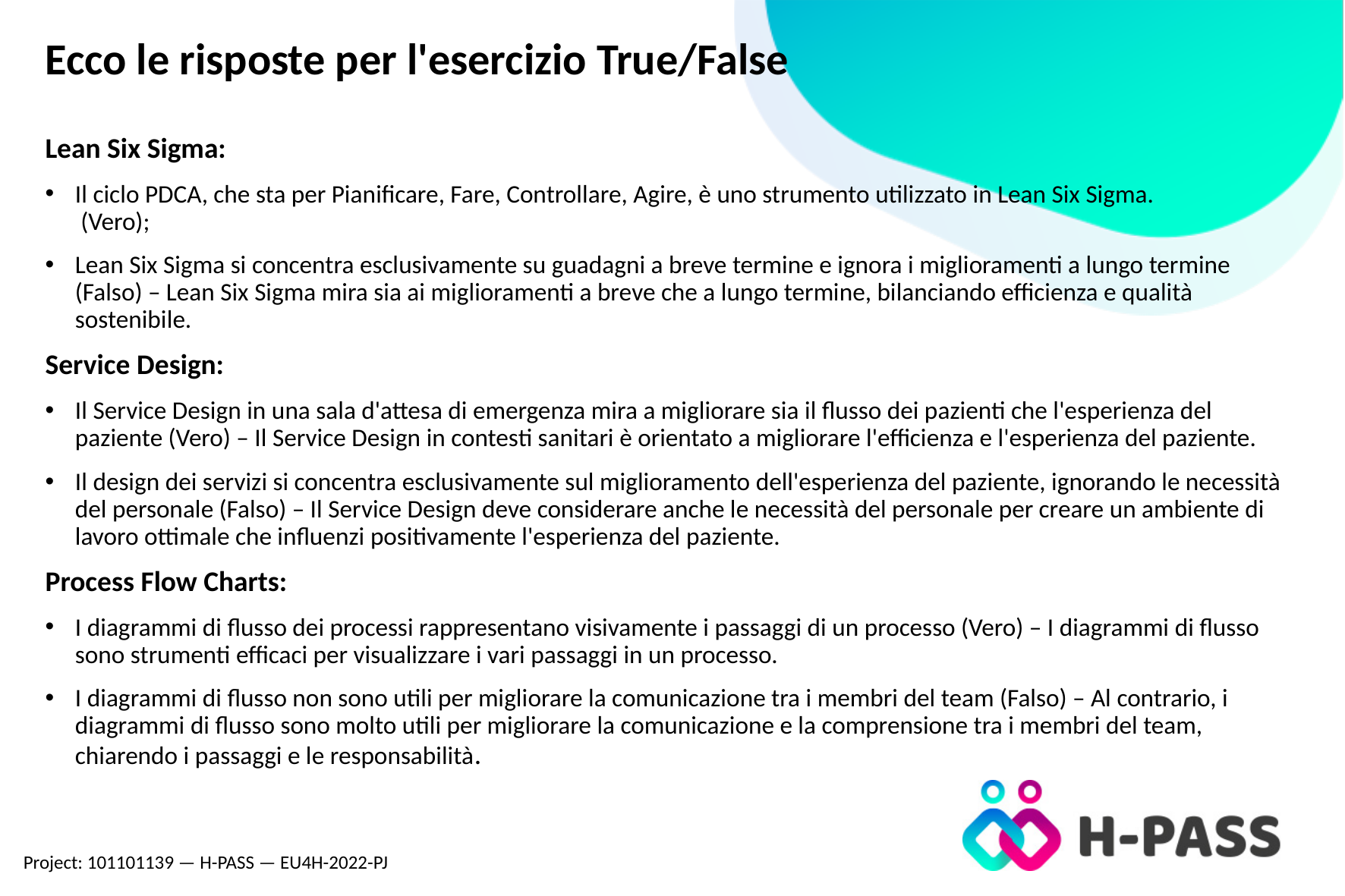

# Ecco le risposte per l'esercizio True/False
Lean Six Sigma:
Il ciclo PDCA, che sta per Pianificare, Fare, Controllare, Agire, è uno strumento utilizzato in Lean Six Sigma.
 (Vero);
Lean Six Sigma si concentra esclusivamente su guadagni a breve termine e ignora i miglioramenti a lungo termine (Falso) – Lean Six Sigma mira sia ai miglioramenti a breve che a lungo termine, bilanciando efficienza e qualità sostenibile.
Service Design:
Il Service Design in una sala d'attesa di emergenza mira a migliorare sia il flusso dei pazienti che l'esperienza del paziente (Vero) – Il Service Design in contesti sanitari è orientato a migliorare l'efficienza e l'esperienza del paziente.
Il design dei servizi si concentra esclusivamente sul miglioramento dell'esperienza del paziente, ignorando le necessità del personale (Falso) – Il Service Design deve considerare anche le necessità del personale per creare un ambiente di lavoro ottimale che influenzi positivamente l'esperienza del paziente.
Process Flow Charts:
I diagrammi di flusso dei processi rappresentano visivamente i passaggi di un processo (Vero) – I diagrammi di flusso sono strumenti efficaci per visualizzare i vari passaggi in un processo.
I diagrammi di flusso non sono utili per migliorare la comunicazione tra i membri del team (Falso) – Al contrario, i diagrammi di flusso sono molto utili per migliorare la comunicazione e la comprensione tra i membri del team, chiarendo i passaggi e le responsabilità.

Project: 101101139 — H-PASS — EU4H-2022-PJ